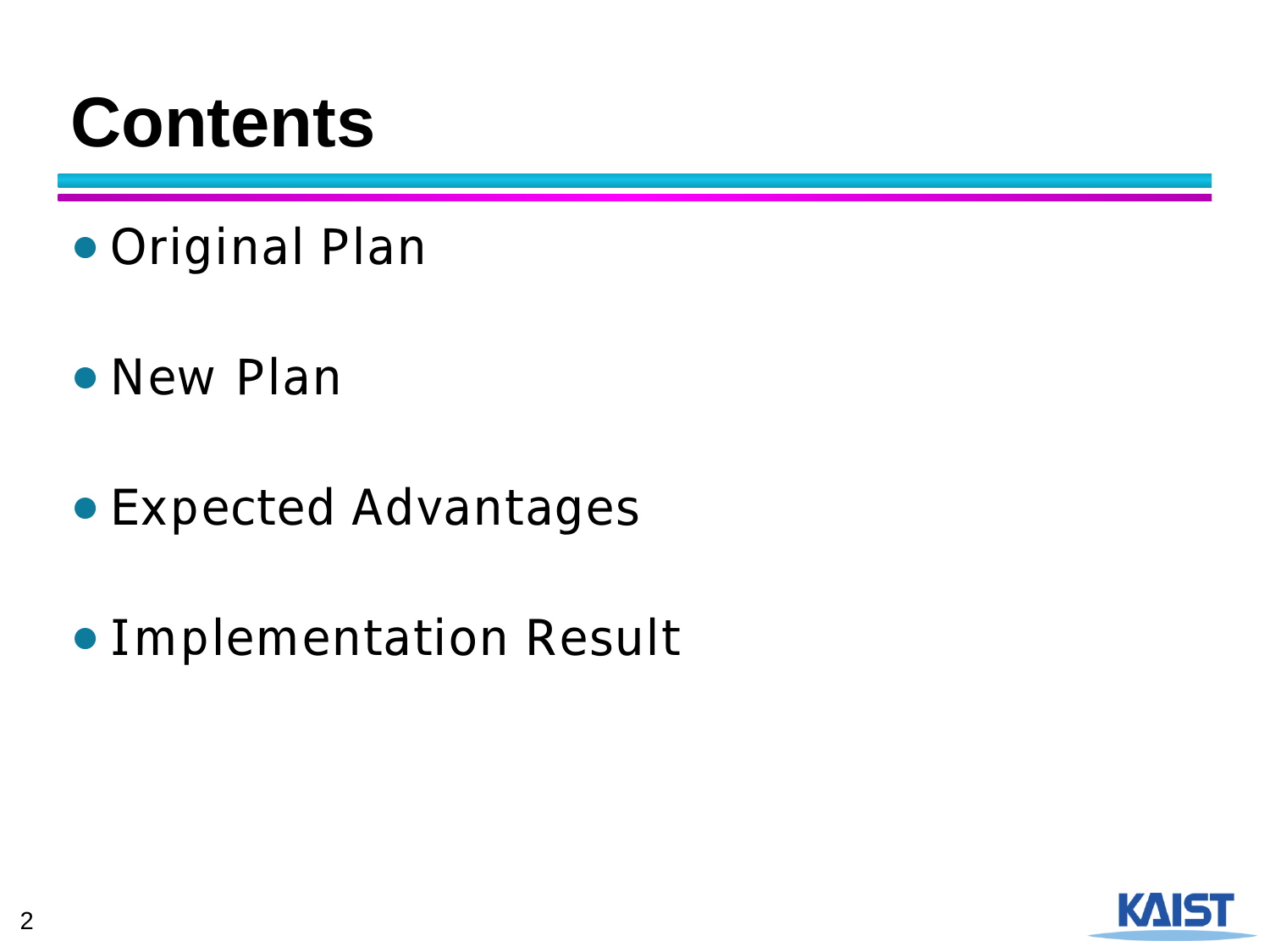

# Contents
Original Plan

New Plan

Expected Advantages

Implementation Result